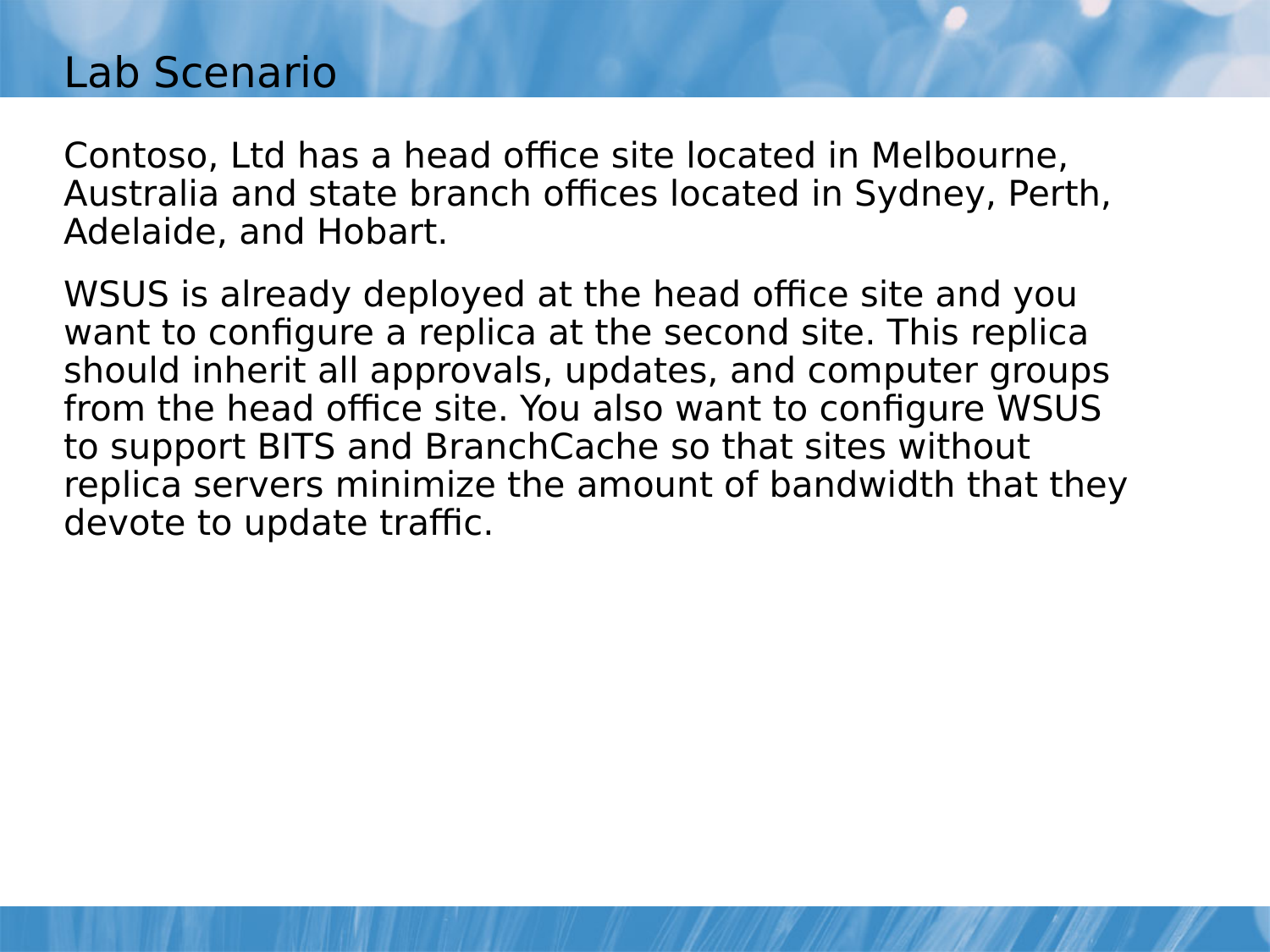

# Lab Scenario
Contoso, Ltd has a head office site located in Melbourne, Australia and state branch offices located in Sydney, Perth, Adelaide, and Hobart.
WSUS is already deployed at the head office site and you want to configure a replica at the second site. This replica should inherit all approvals, updates, and computer groups from the head office site. You also want to configure WSUS to support BITS and BranchCache so that sites without replica servers minimize the amount of bandwidth that they devote to update traffic.